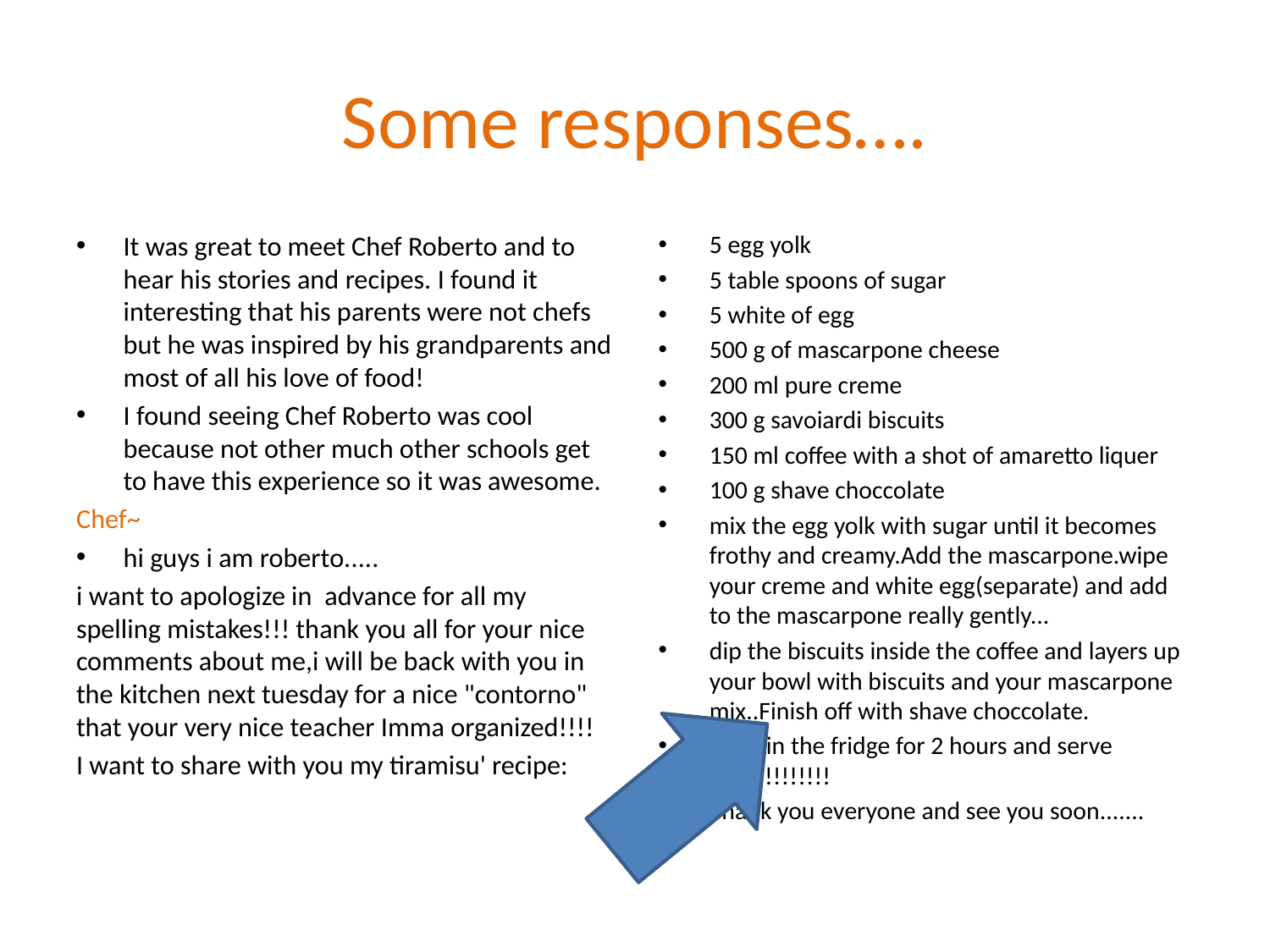

# Some responses….
It was great to meet Chef Roberto and to hear his stories and recipes. I found it interesting that his parents were not chefs but he was inspired by his grandparents and most of all his love of food!
I found seeing Chef Roberto was cool because not other much other schools get to have this experience so it was awesome.
Chef~
hi guys i am roberto.....
i want to apologize in  advance for all my spelling mistakes!!! thank you all for your nice comments about me,i will be back with you in the kitchen next tuesday for a nice "contorno" that your very nice teacher Imma organized!!!!
I want to share with you my tiramisu' recipe:

5 egg yolk
5 table spoons of sugar
5 white of egg
500 g of mascarpone cheese
200 ml pure creme
300 g savoiardi biscuits
150 ml coffee with a shot of amaretto liquer
100 g shave choccolate
mix the egg yolk with sugar until it becomes frothy and creamy.Add the mascarpone.wipe your creme and white egg(separate) and add to the mascarpone really gently...
dip the biscuits inside the coffee and layers up your bowl with biscuits and your mascarpone mix..Finish off with shave choccolate.
Keep in the fridge for 2 hours and serve it!!!!!!!!!!!!!
Thank you everyone and see you soon.......